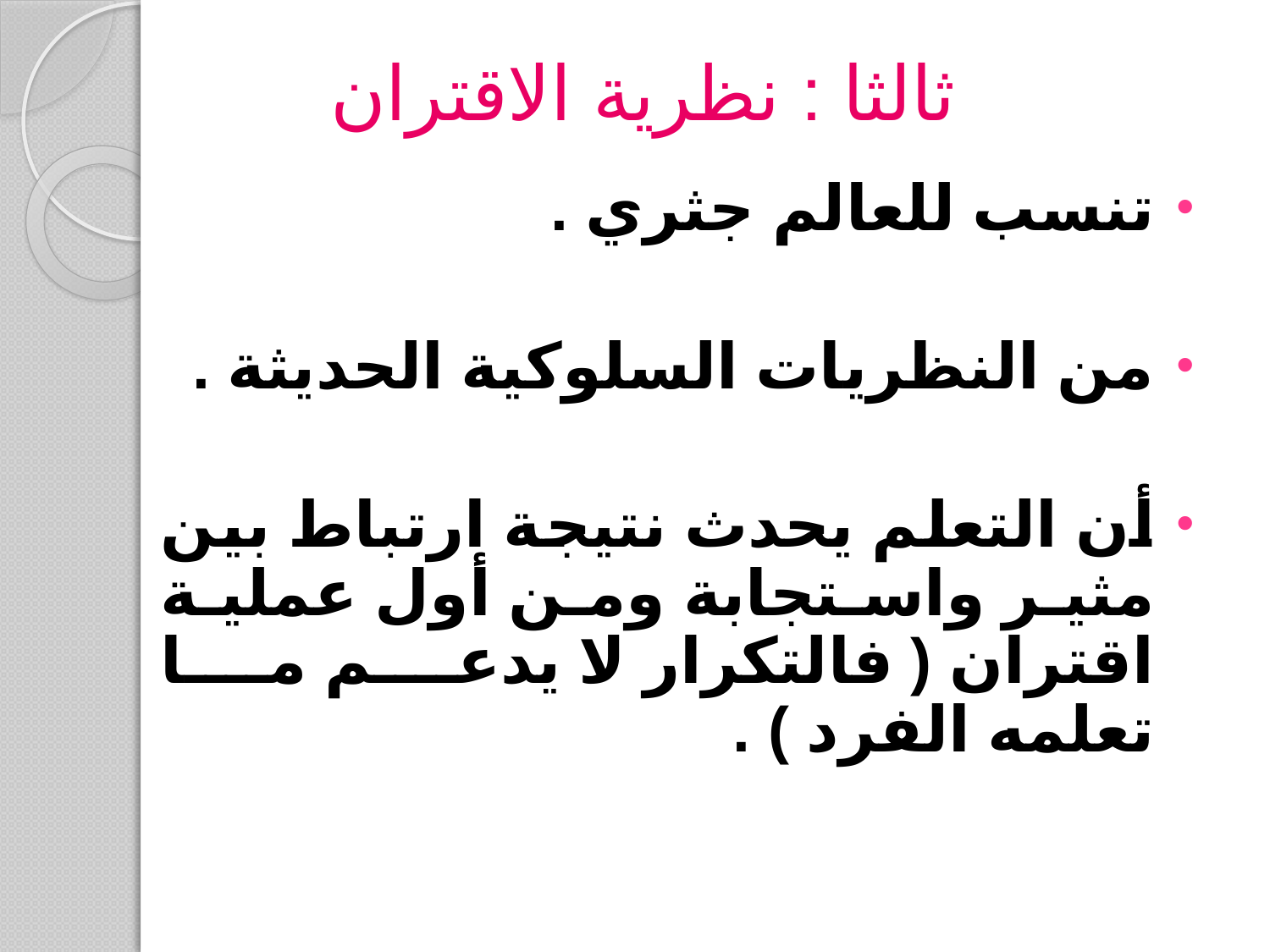

# ثالثا : نظرية الاقتران
تنسب للعالم جثري .

من النظريات السلوكية الحديثة .

أن التعلم يحدث نتيجة ارتباط بين مثير واستجابة ومن أول عملية اقتران ( فالتكرار لا يدعم ما تعلمه الفرد ) .